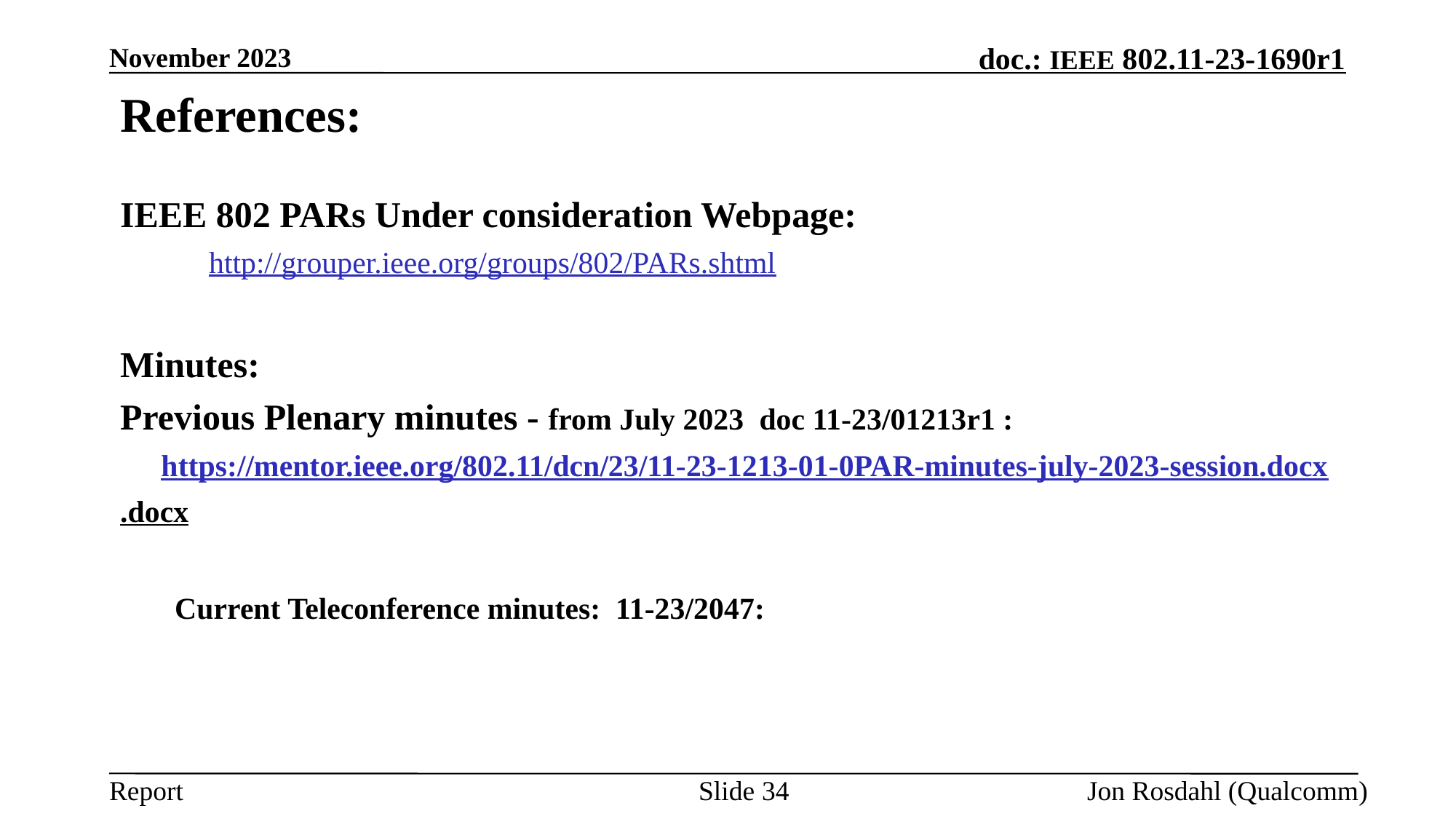

November 2023
# References:
IEEE 802 PARs Under consideration Webpage:
	http://grouper.ieee.org/groups/802/PARs.shtml

Minutes:
Previous Plenary minutes - from July 2023  doc 11-23/01213r1 :
	https://mentor.ieee.org/802.11/dcn/23/11-23-1213-01-0PAR-minutes-july-2023-session.docx
.docx

Current Teleconference minutes:  11-23/2047:
Slide 34
Jon Rosdahl (Qualcomm)